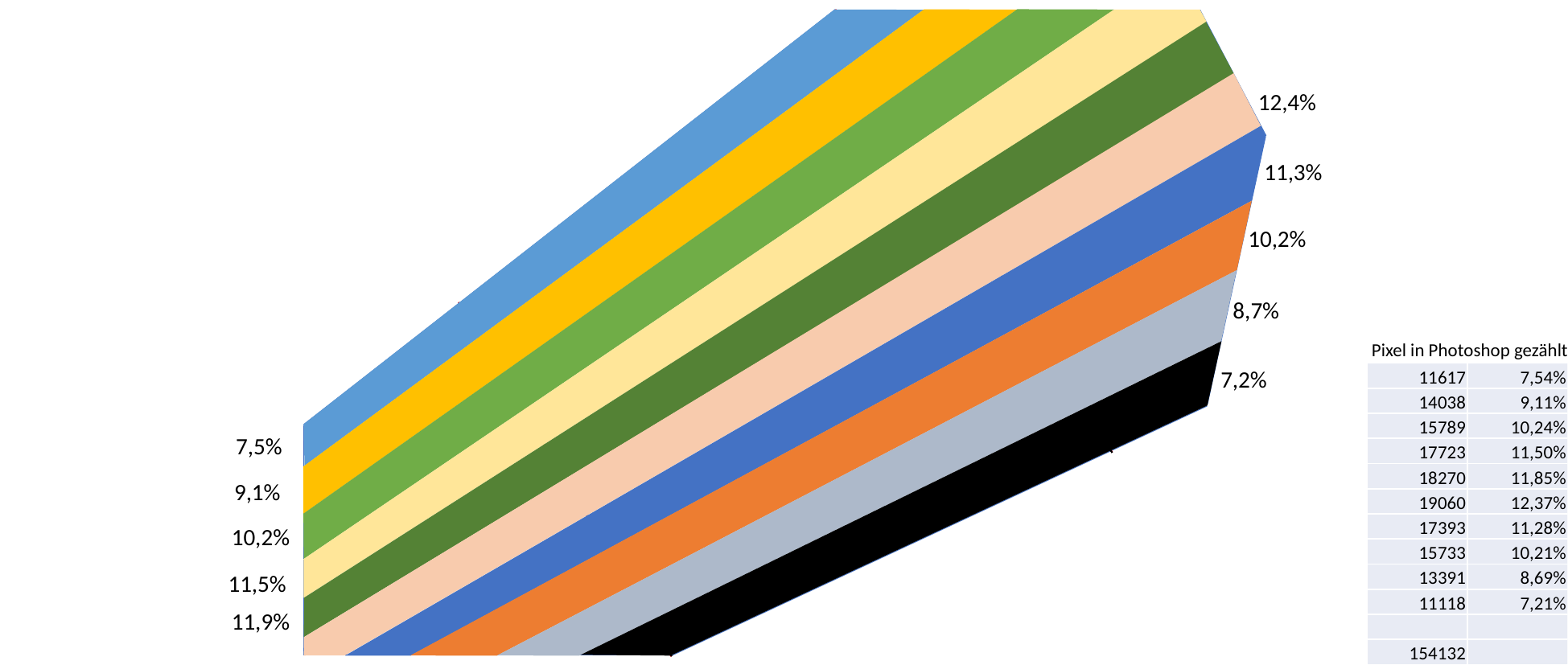

Gemessene Werte mit farbigen Flächen (für Grafikexport)
und prozentuale Anteile

12,4%

11,3%

10,2%

8,7%
Pixel in Photoshop gezählt

7,2%
| 11617 | 7,54% |
| --- | --- |
| 14038 | 9,11% |
| 15789 | 10,24% |
| 17723 | 11,50% |
| 18270 | 11,85% |
| 19060 | 12,37% |
| 17393 | 11,28% |
| 15733 | 10,21% |
| 13391 | 8,69% |
| 11118 | 7,21% |
|  |  |
| 154132 |  |
7,5%
9,1%
10,2%
11,5%
11,9%